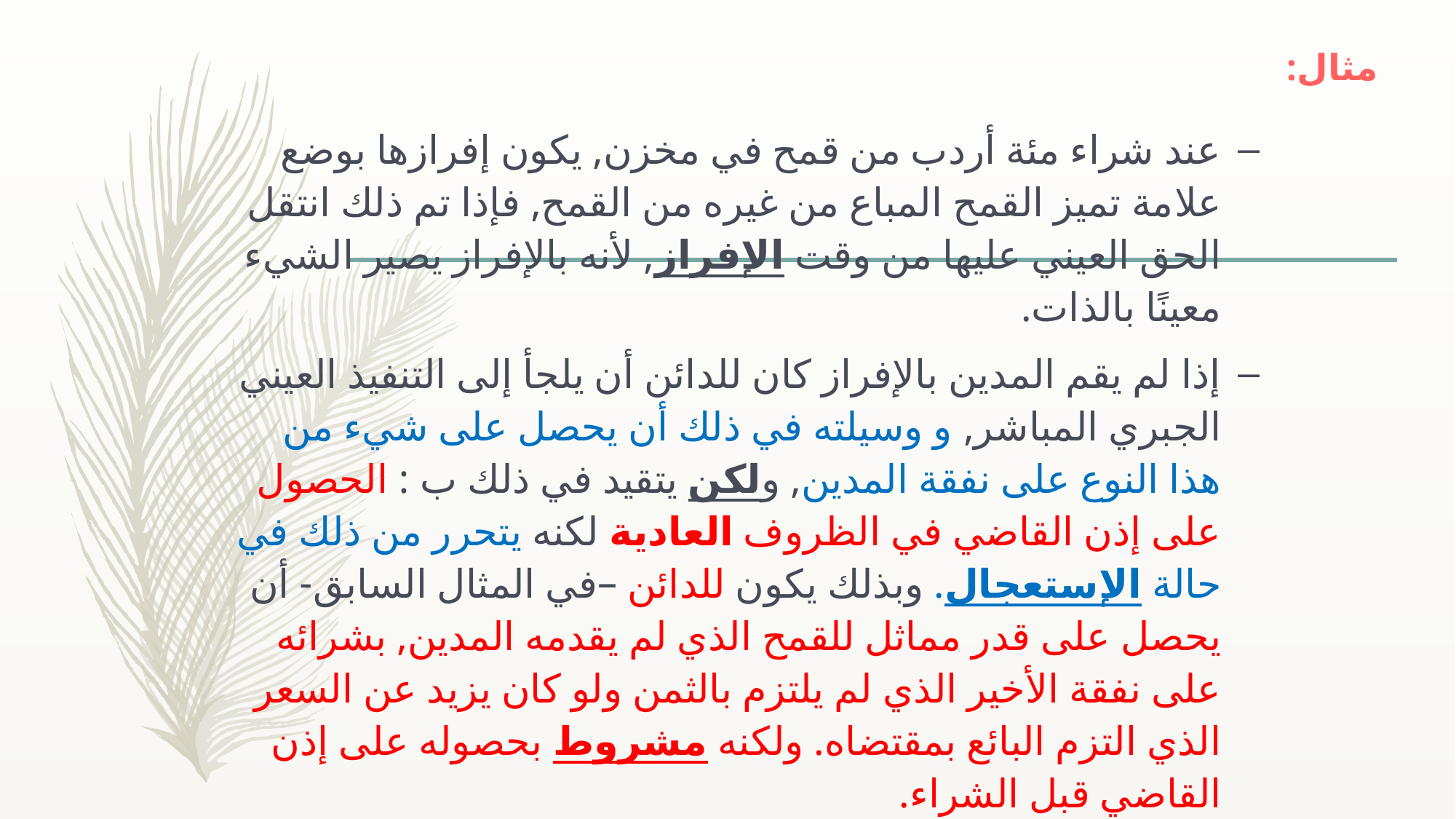

# مثال:
عند شراء مئة أردب من قمح في مخزن, يكون إفرازها بوضع علامة تميز القمح المباع من غيره من القمح, فإذا تم ذلك انتقل الحق العيني عليها من وقت الإفراز, لأنه بالإفراز يصير الشيء معينًا بالذات.
إذا لم يقم المدين بالإفراز كان للدائن أن يلجأ إلى التنفيذ العيني الجبري المباشر, و وسيلته في ذلك أن يحصل على شيء من هذا النوع على نفقة المدين, ولكن يتقيد في ذلك ب : الحصول على إذن القاضي في الظروف العادية لكنه يتحرر من ذلك في حالة الإستعجال. وبذلك يكون للدائن –في المثال السابق- أن يحصل على قدر مماثل للقمح الذي لم يقدمه المدين, بشرائه على نفقة الأخير الذي لم يلتزم بالثمن ولو كان يزيد عن السعر الذي التزم البائع بمقتضاه. ولكنه مشروط بحصوله على إذن القاضي قبل الشراء.